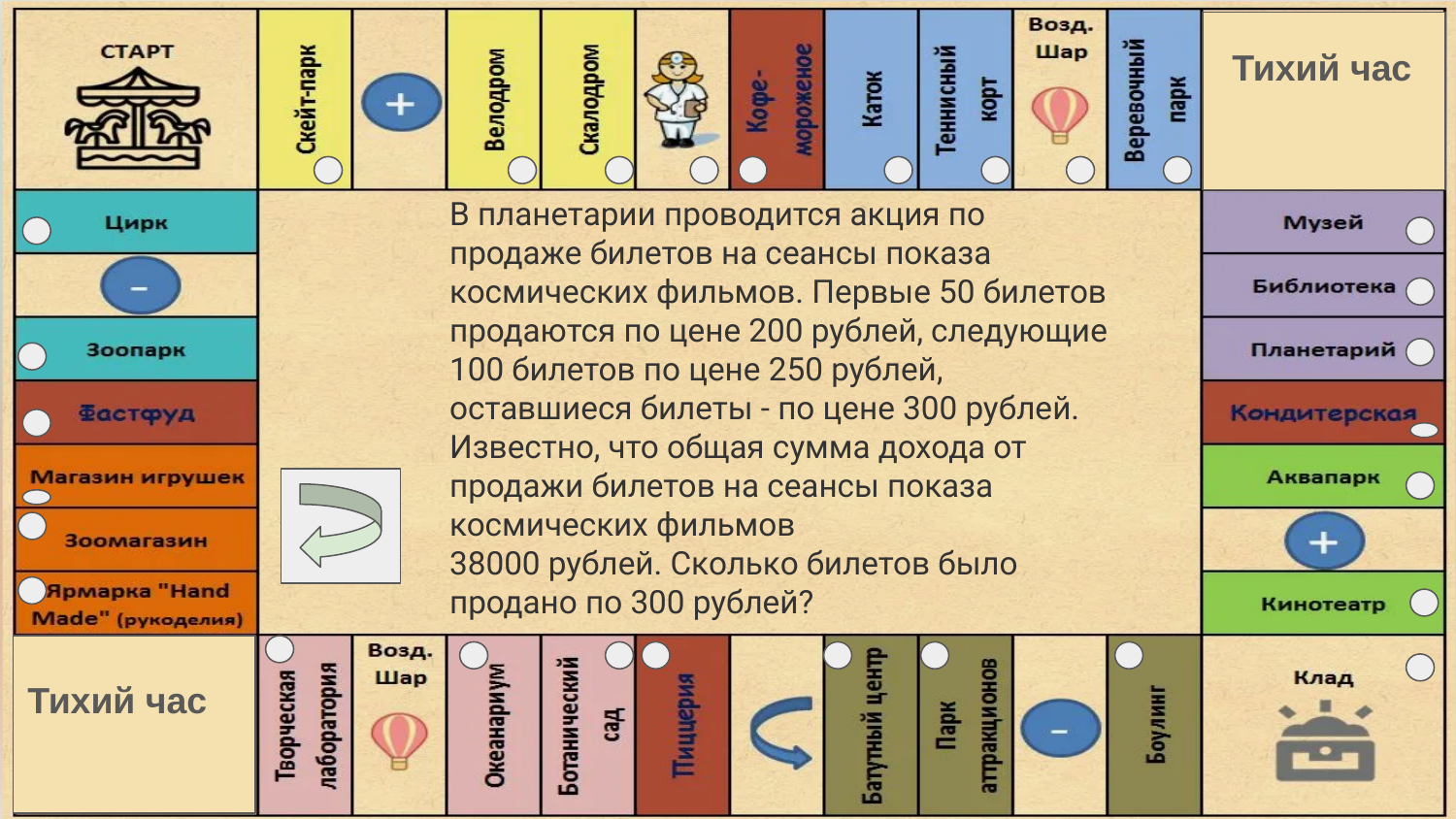

Тихий час

В планетарии проводится акция по продаже билетов на сеансы показа космических фильмов. Первые 50 билетов продаются по цене 200 рублей, следующие 100 билетов по цене 250 рублей, оставшиеся билеты - по цене 300 рублей. Известно, что общая сумма дохода от продажи билетов на сеансы показа космических фильмов
38000 рублей. Сколько билетов было продано по 300 рублей?

Тихий час